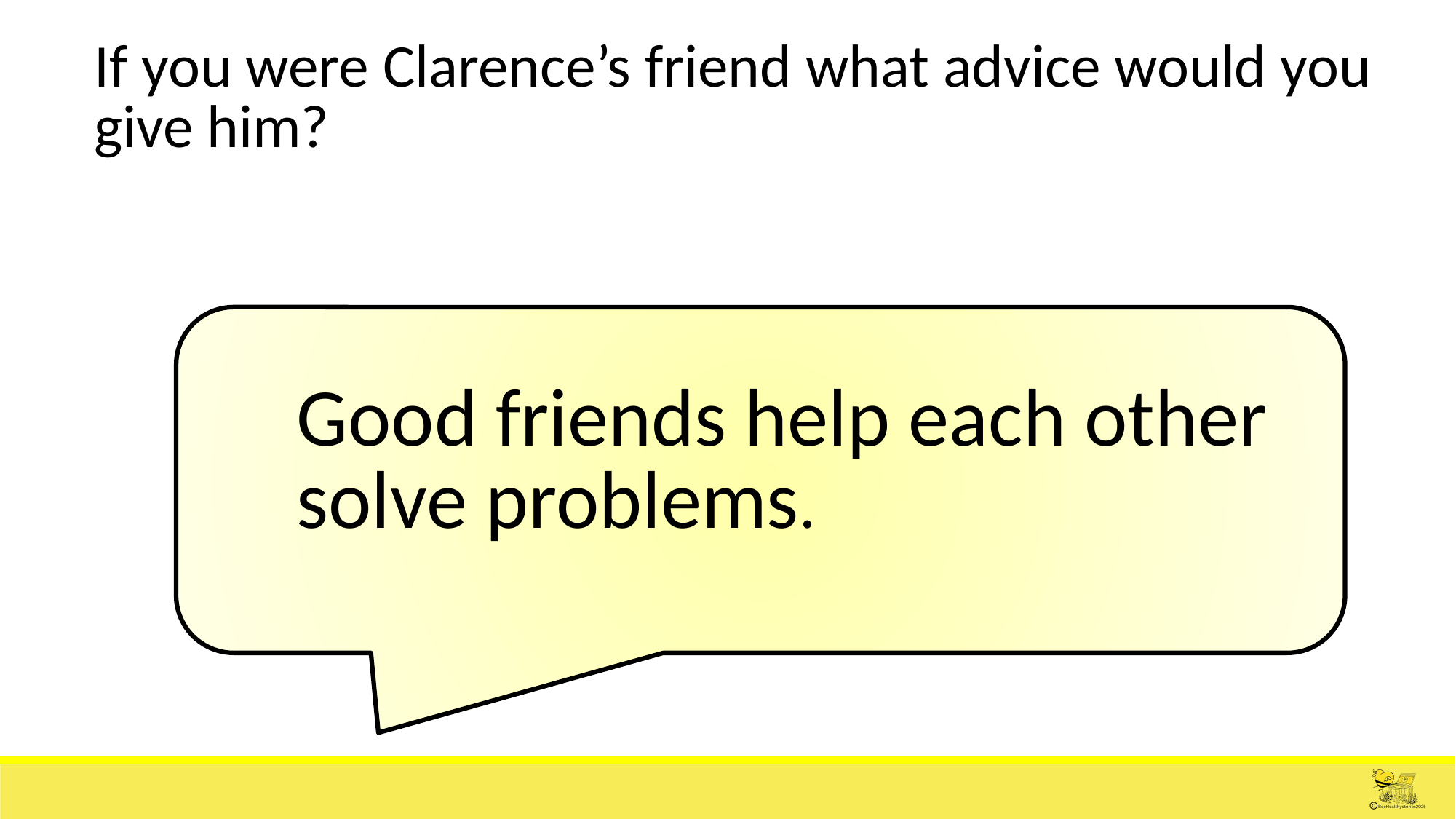

| If you were Clarence’s friend what advice would you give him? |
| --- |

| Good friends help each other solve problems. |
| --- |